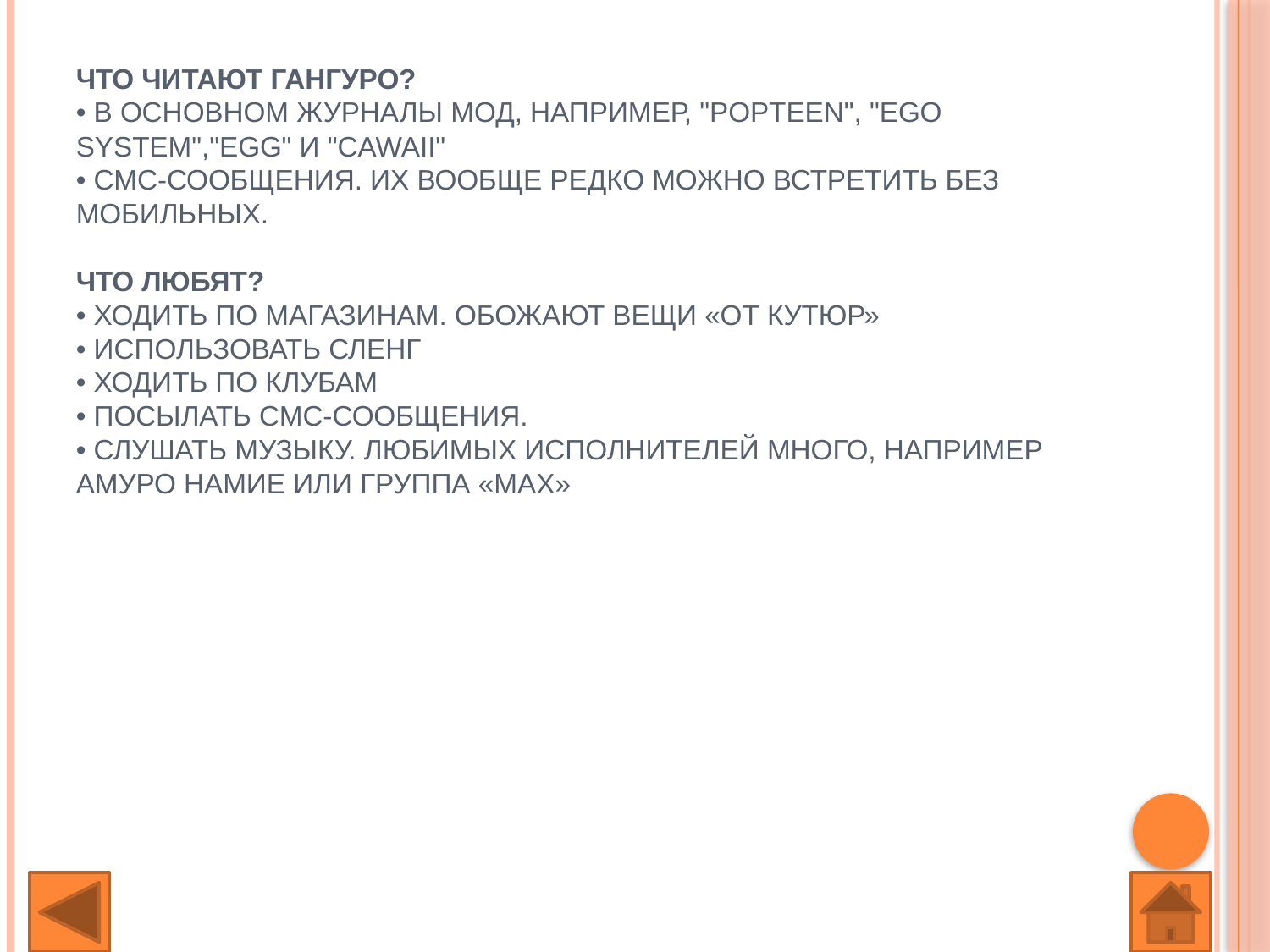

# Что читают гангуро?  • в основном журналы мод, например, "Popteen", "Ego System","Egg" и "Cawaii" • смс-сообщения. Их вообще редко можно встретить без мобильных. Что любят? • ходить по магазинам. Обожают вещи «от кутюр» • использовать сленг • ходить по клубам • посылать смс-сообщения.  • слушать музыку. Любимых исполнителей много, например Амуро Намие или группа «Max»